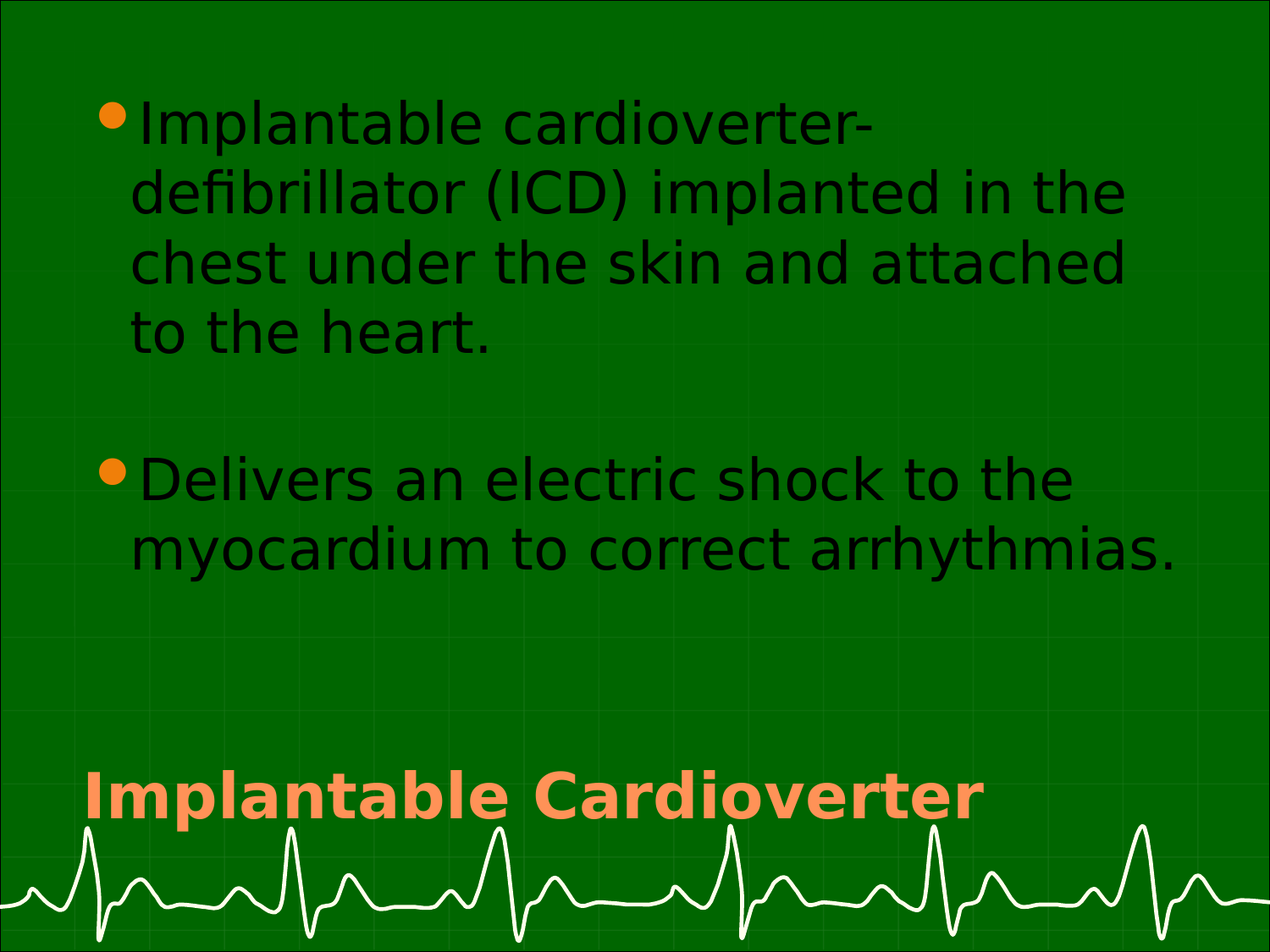

Implantable cardioverter-defibrillator (ICD) implanted in the chest under the skin and attached to the heart.

Delivers an electric shock to the myocardium to correct arrhythmias.

# Implantable Cardioverter